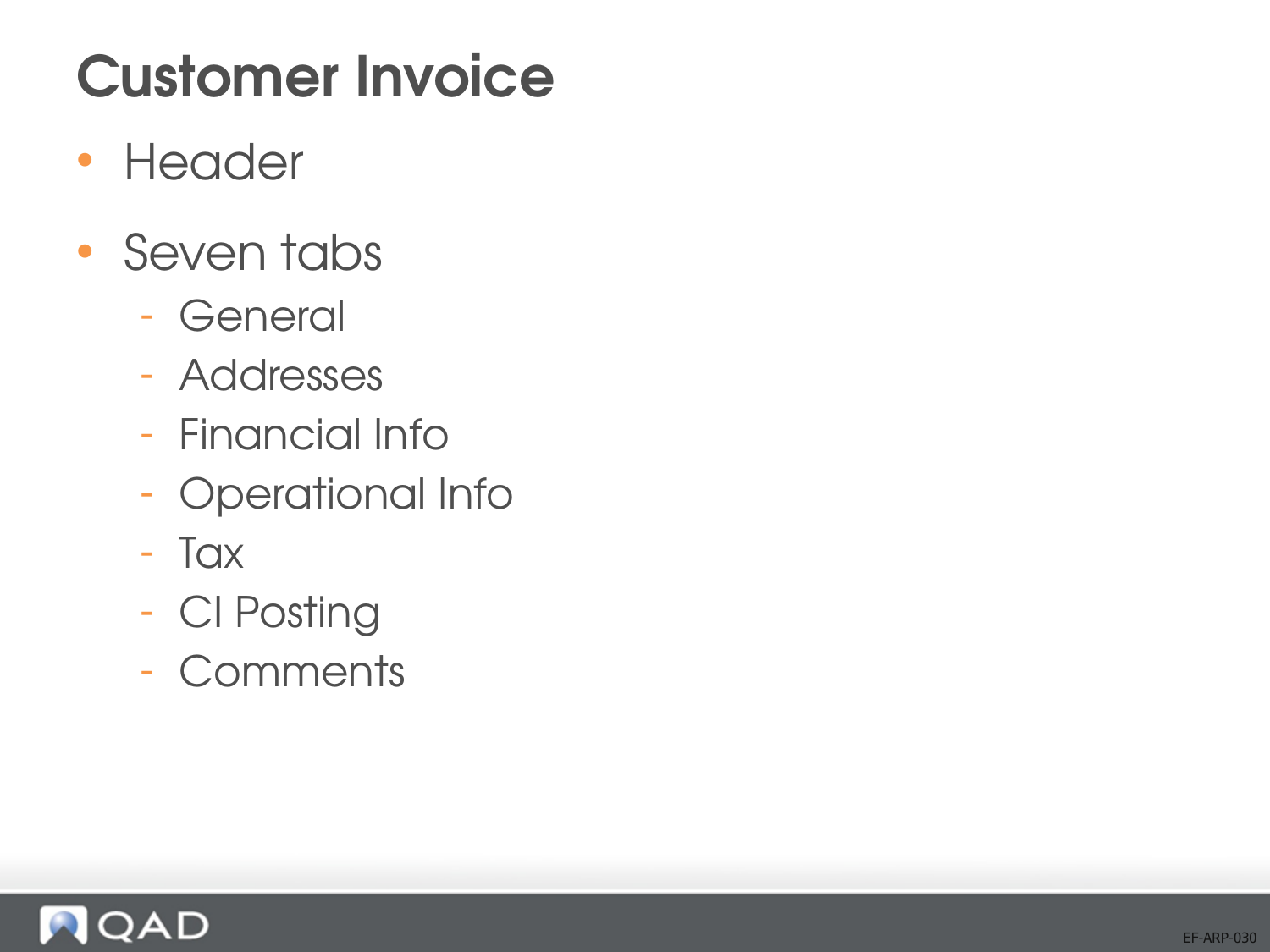

# Customer Invoice
Header
Seven tabs
General
Addresses
Financial Info
Operational Info
Tax
CI Posting
Comments
EF-ARP-030